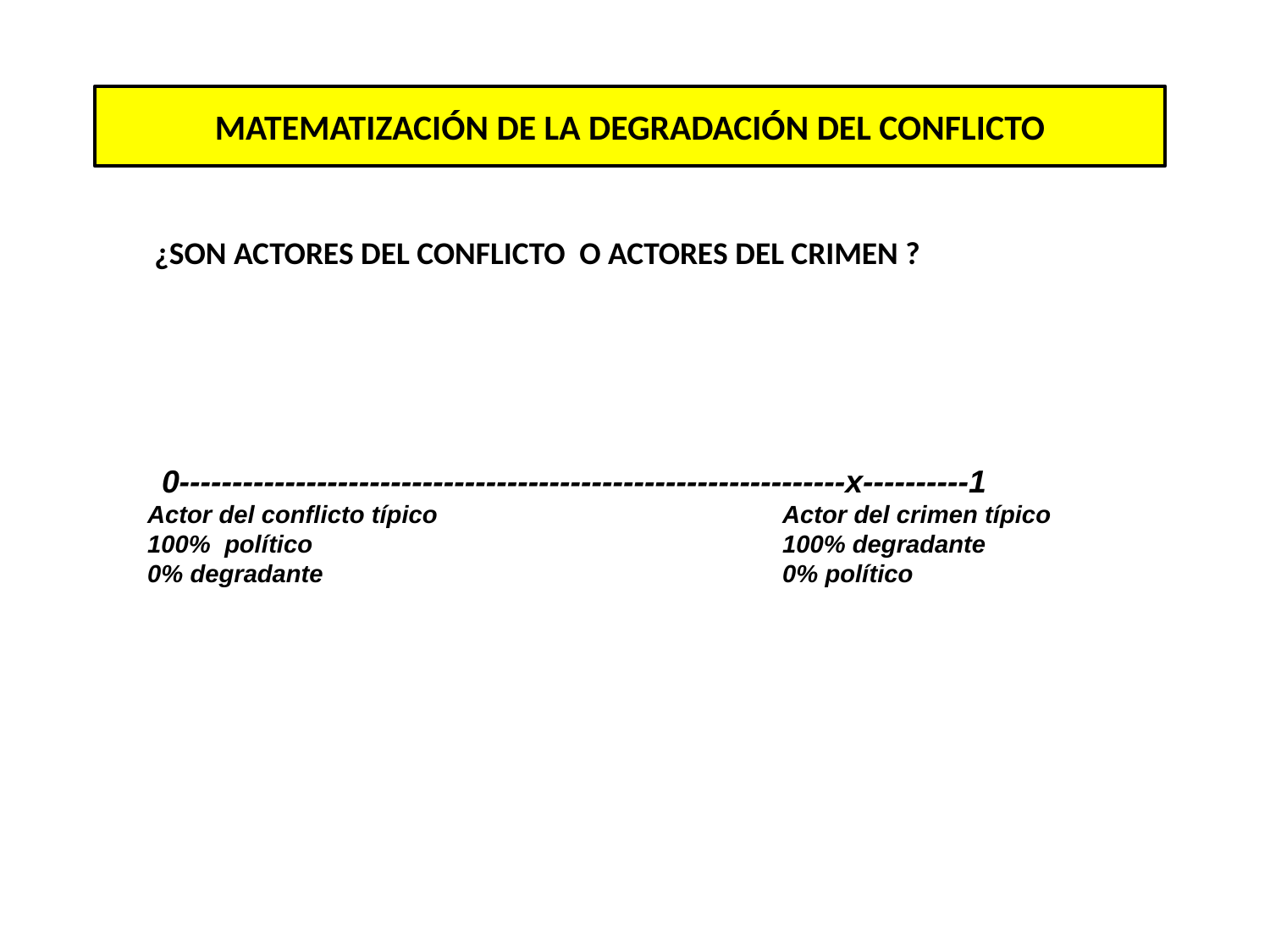

MATEMATIZACIÓN DE LA DEGRADACIÓN DEL CONFLICTO
 ¿SON ACTORES DEL CONFLICTO  O ACTORES DEL CRIMEN ?

  0---------------------------------------------------------------x----------1
Actor del conflicto típico			Actor del crimen típico
100%  político 				100% degradante
0% degradante				0% político